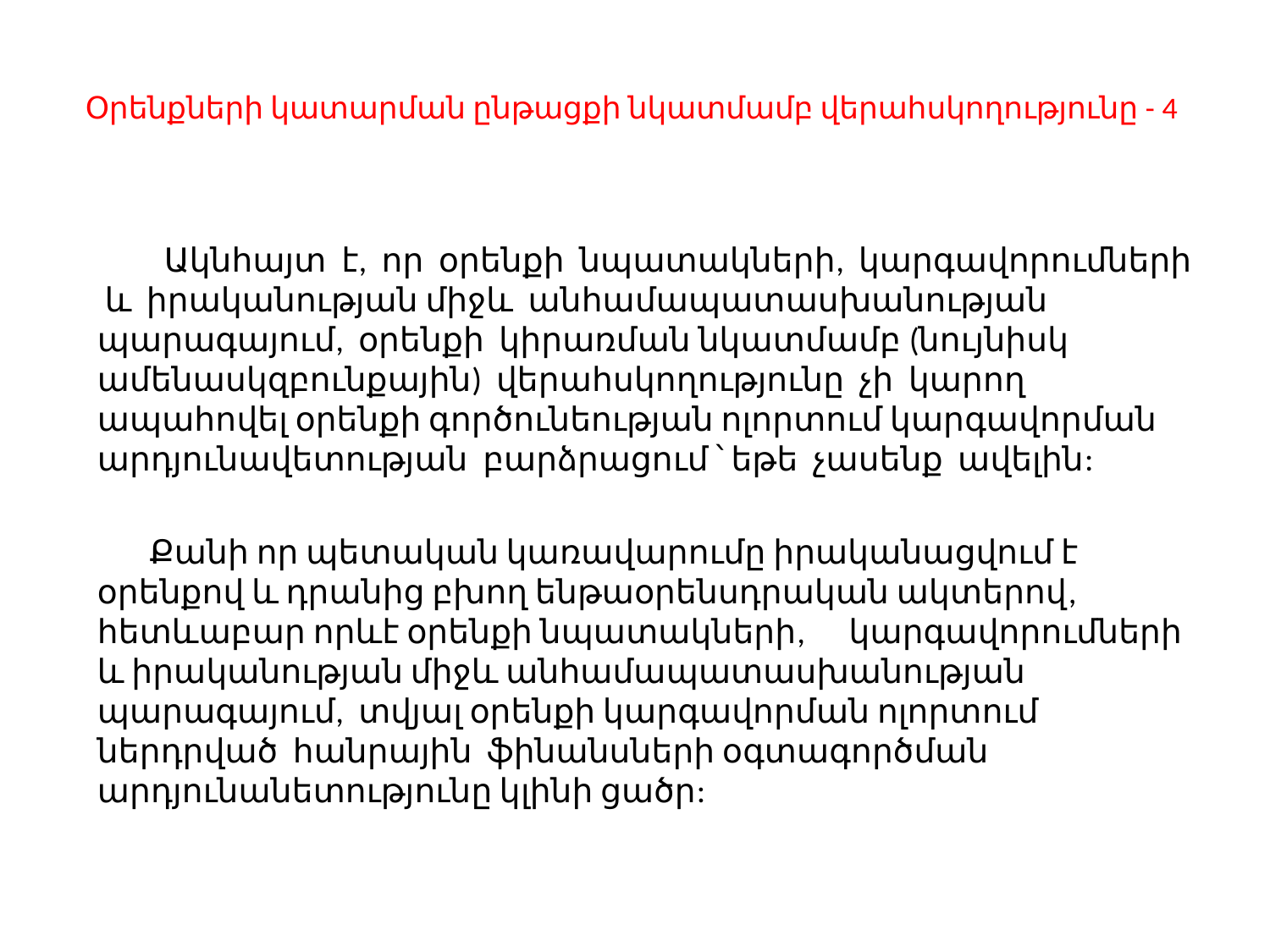

# Օրենքների կատարման ընթացքի նկատմամբ վերահսկողությունը - 4
         Ակնհայտ  է,  որ  օրենքի  նպատակների,  կարգավորումների  և  իրականության միջև  անհամապատասխանության  պարագայում,  օրենքի  կիրառման նկատմամբ (նույնիսկ  ամենասկզբունքային)  վերահսկողությունը  չի  կարող  ապահովել օրենքի գործունեության ոլորտում կարգավորման արդյունավետության  բարձրացում ՝ եթե  չասենք  ավելին:

       Քանի որ պետական կառավարումը իրականացվում է օրենքով և դրանից բխող ենթաօրենսդրական ակտերով, հետևաբար որևէ օրենքի նպատակների,      կարգավորումների և իրականության միջև անհամապատասխանության  պարագայում,  տվյալ օրենքի կարգավորման ոլորտում ներդրված  հանրային  ֆինանսների օգտագործման արդյունանետությունը կլինի ցածր: